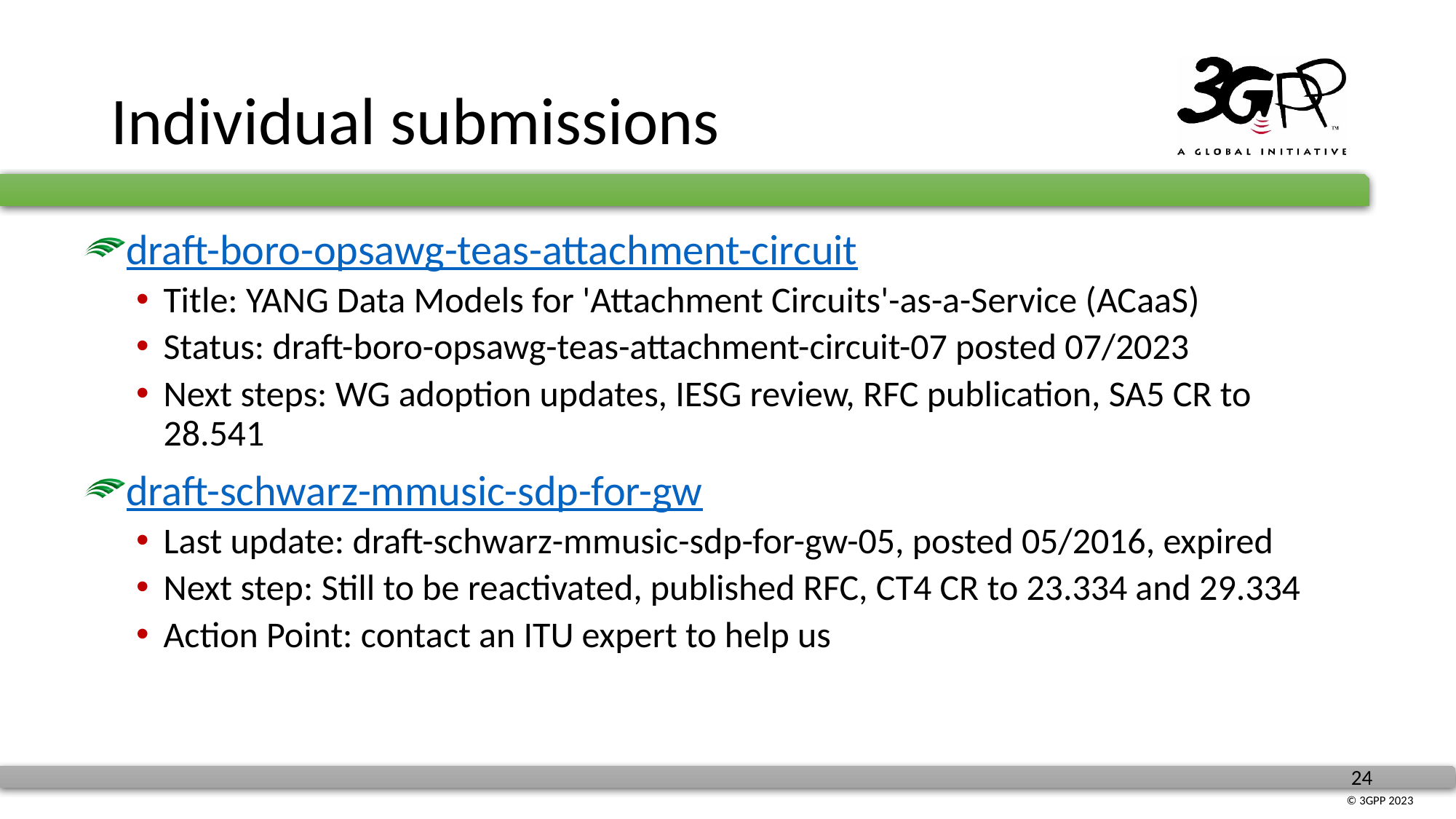

# Individual submissions
draft-boro-opsawg-teas-attachment-circuit
Title: YANG Data Models for 'Attachment Circuits'-as-a-Service (ACaaS)
Status: draft-boro-opsawg-teas-attachment-circuit-07 posted 07/2023
Next steps: WG adoption updates, IESG review, RFC publication, SA5 CR to 28.541
draft-schwarz-mmusic-sdp-for-gw
Last update: draft-schwarz-mmusic-sdp-for-gw-05, posted 05/2016, expired
Next step: Still to be reactivated, published RFC, CT4 CR to 23.334 and 29.334
Action Point: contact an ITU expert to help us